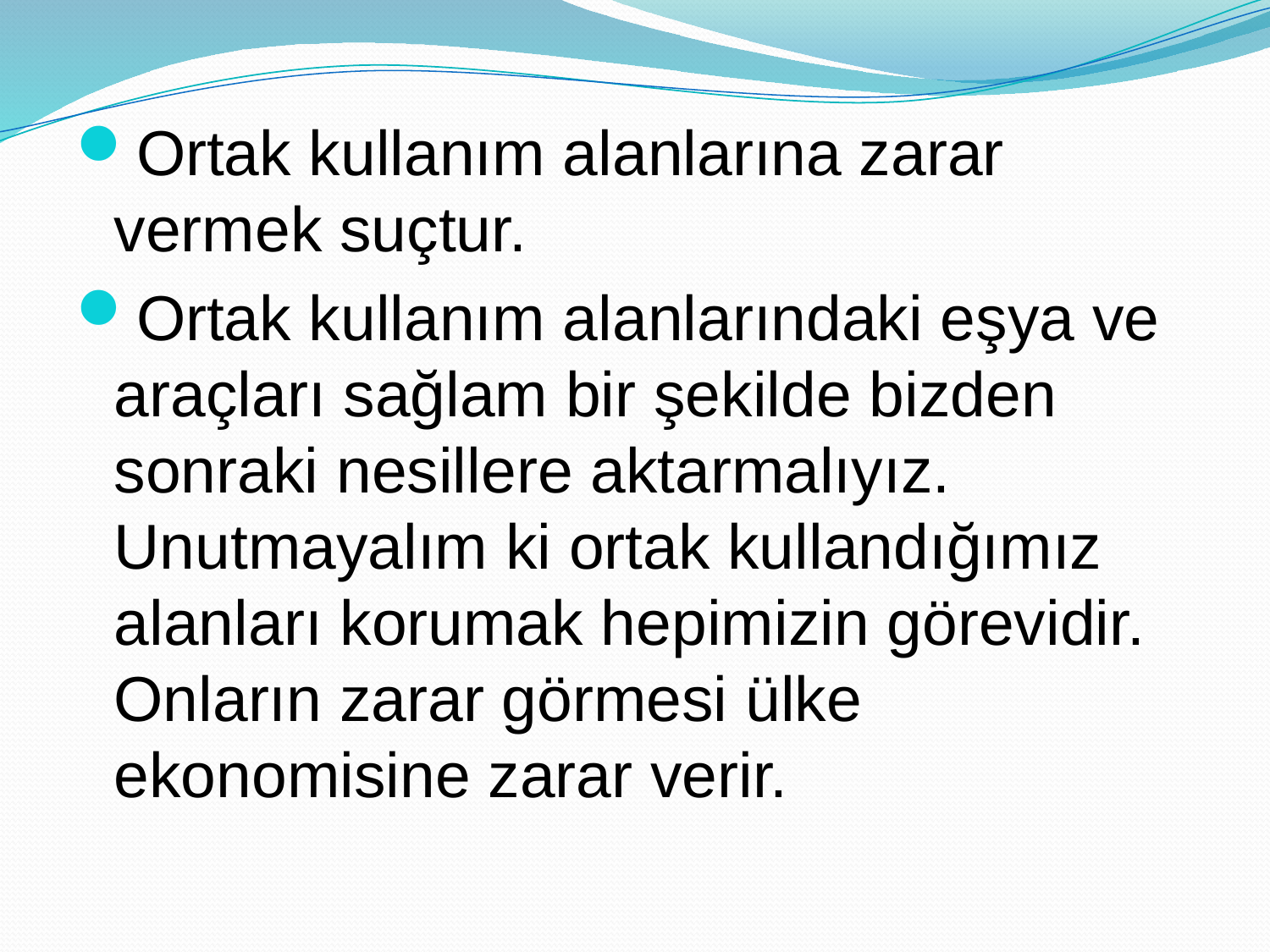

Ortak kullanım alanlarına zarar vermek suçtur.
Ortak kullanım alanlarındaki eşya ve araçları sağlam bir şekilde bizden sonraki nesillere aktarmalıyız. Unutmayalım ki ortak kullandığımız alanları korumak hepimizin görevidir. Onların zarar görmesi ülke ekonomisine zarar verir.